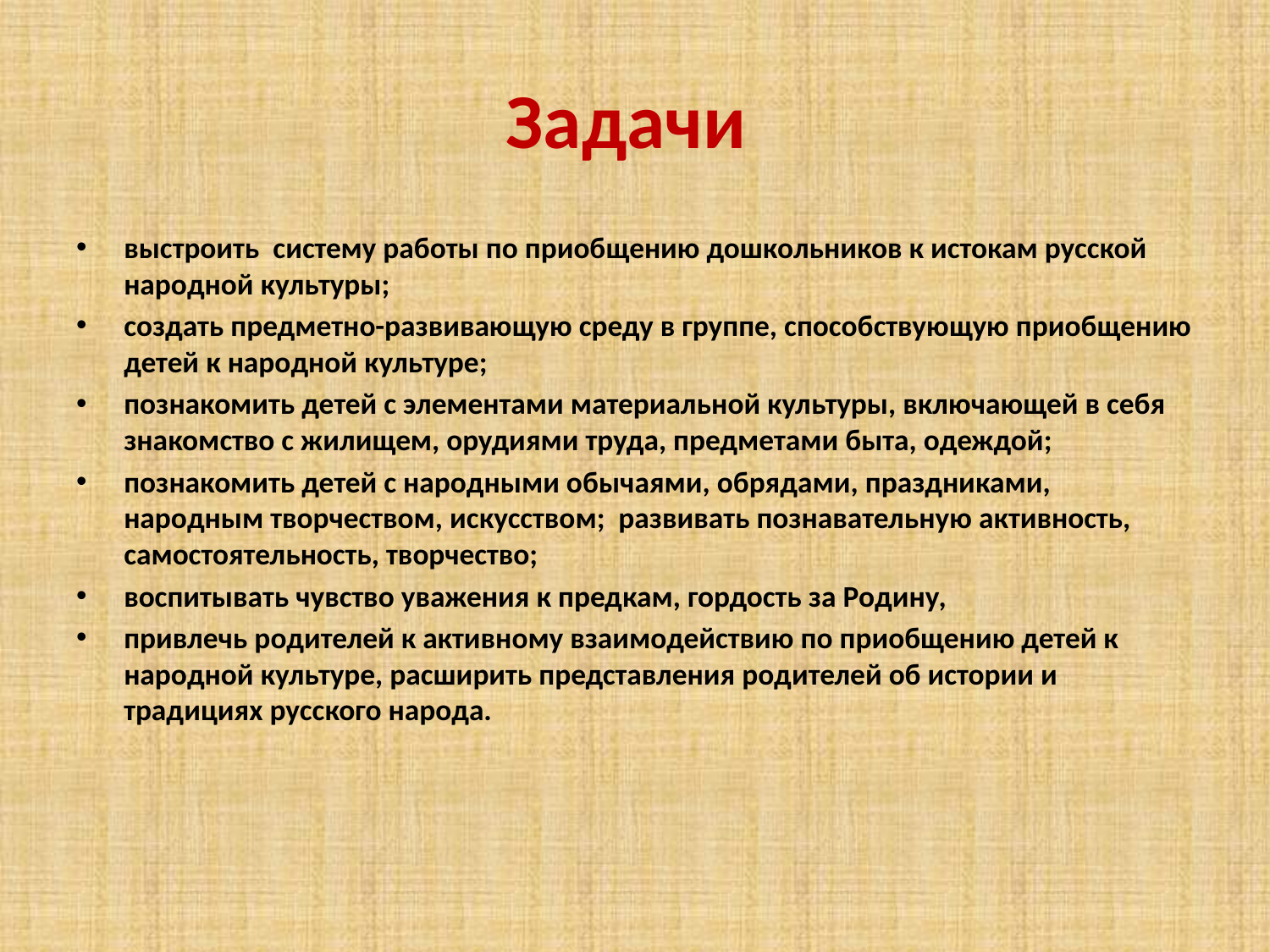

# Задачи
выстроить  систему работы по приобщению дошкольников к истокам русской народной культуры;
создать предметно-развивающую среду в группе, способствующую приобщению детей к народной культуре;
познакомить детей с элементами материальной культуры, включающей в себя знакомство с жилищем, орудиями труда, предметами быта, одеждой;
познакомить детей с народными обычаями, обрядами, праздниками, народным творчеством, искусством;  развивать познавательную активность, самостоятельность, творчество;
воспитывать чувство уважения к предкам, гордость за Родину,
привлечь родителей к активному взаимодействию по приобщению детей к народной культуре, расширить представления родителей об истории и традициях русского народа.